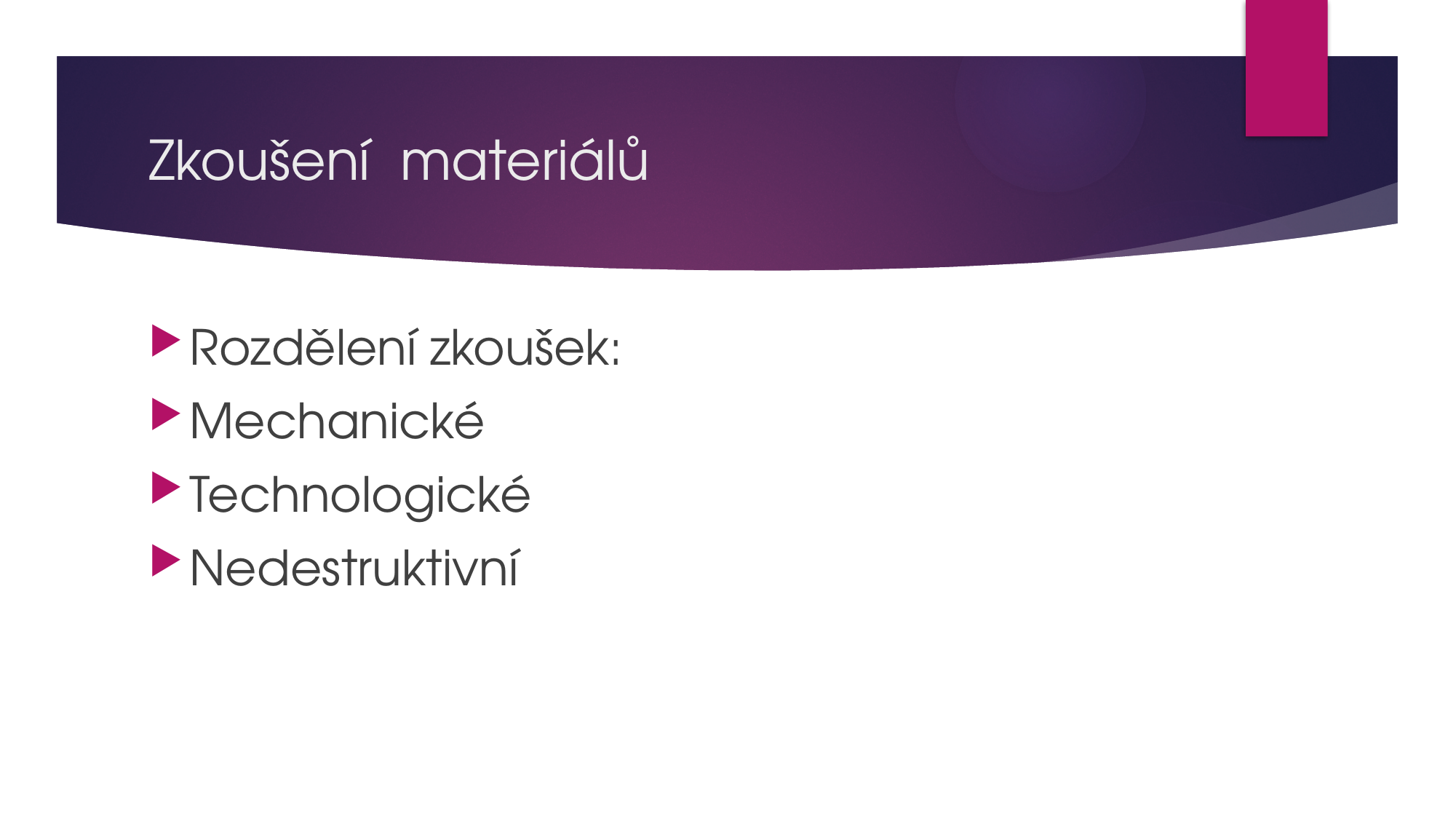

# Zkoušení  materiálů
Rozdělení zkoušek:
Mechanické
Technologické
Nedestruktivní